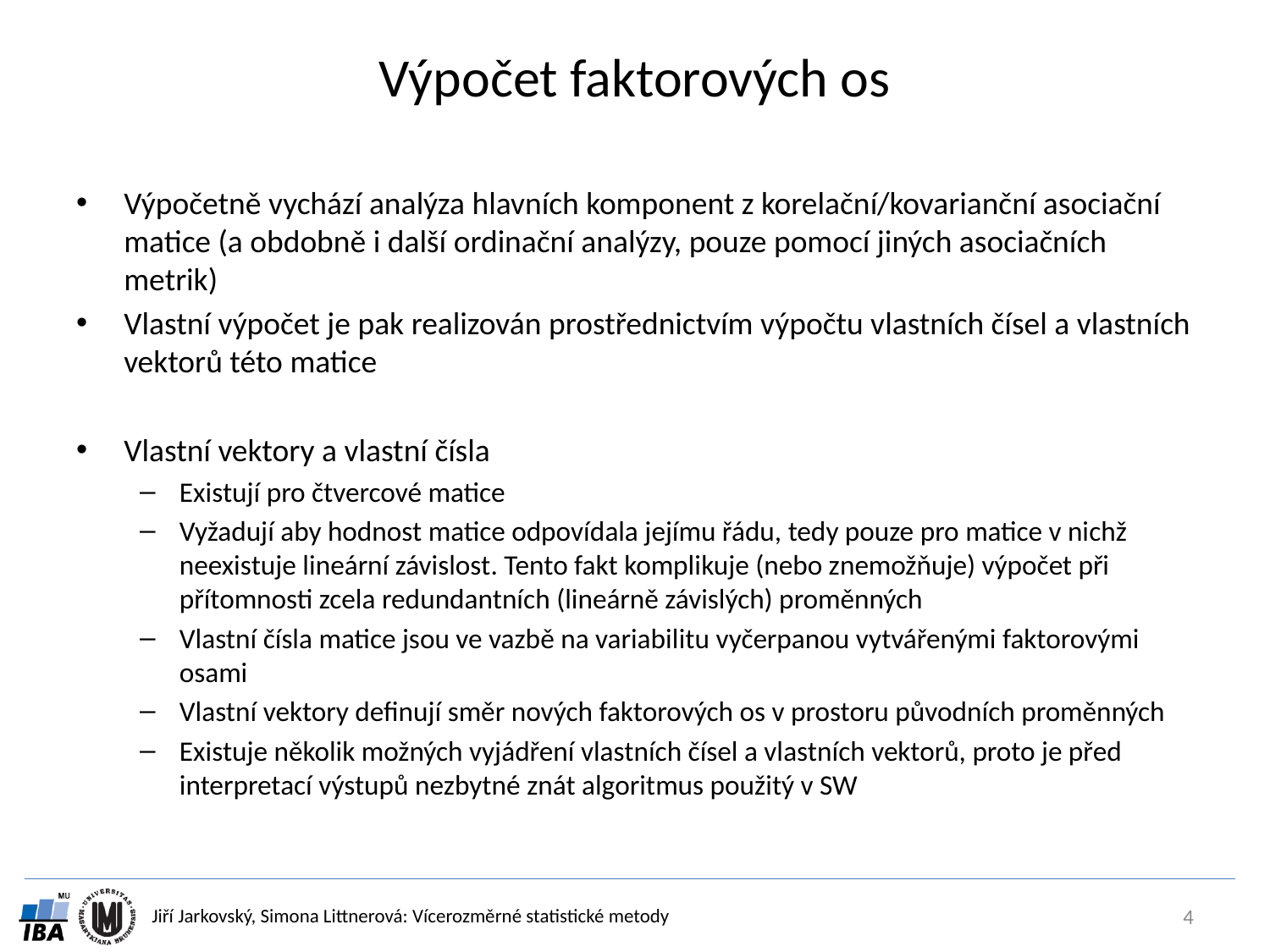

# Výpočet faktorových os
Výpočetně vychází analýza hlavních komponent z korelační/kovarianční asociační matice (a obdobně i další ordinační analýzy, pouze pomocí jiných asociačních metrik)
Vlastní výpočet je pak realizován prostřednictvím výpočtu vlastních čísel a vlastních vektorů této matice

Vlastní vektory a vlastní čísla
Existují pro čtvercové matice
Vyžadují aby hodnost matice odpovídala jejímu řádu, tedy pouze pro matice v nichž neexistuje lineární závislost. Tento fakt komplikuje (nebo znemožňuje) výpočet při přítomnosti zcela redundantních (lineárně závislých) proměnných
Vlastní čísla matice jsou ve vazbě na variabilitu vyčerpanou vytvářenými faktorovými osami
Vlastní vektory definují směr nových faktorových os v prostoru původních proměnných
Existuje několik možných vyjádření vlastních čísel a vlastních vektorů, proto je před interpretací výstupů nezbytné znát algoritmus použitý v SW
4